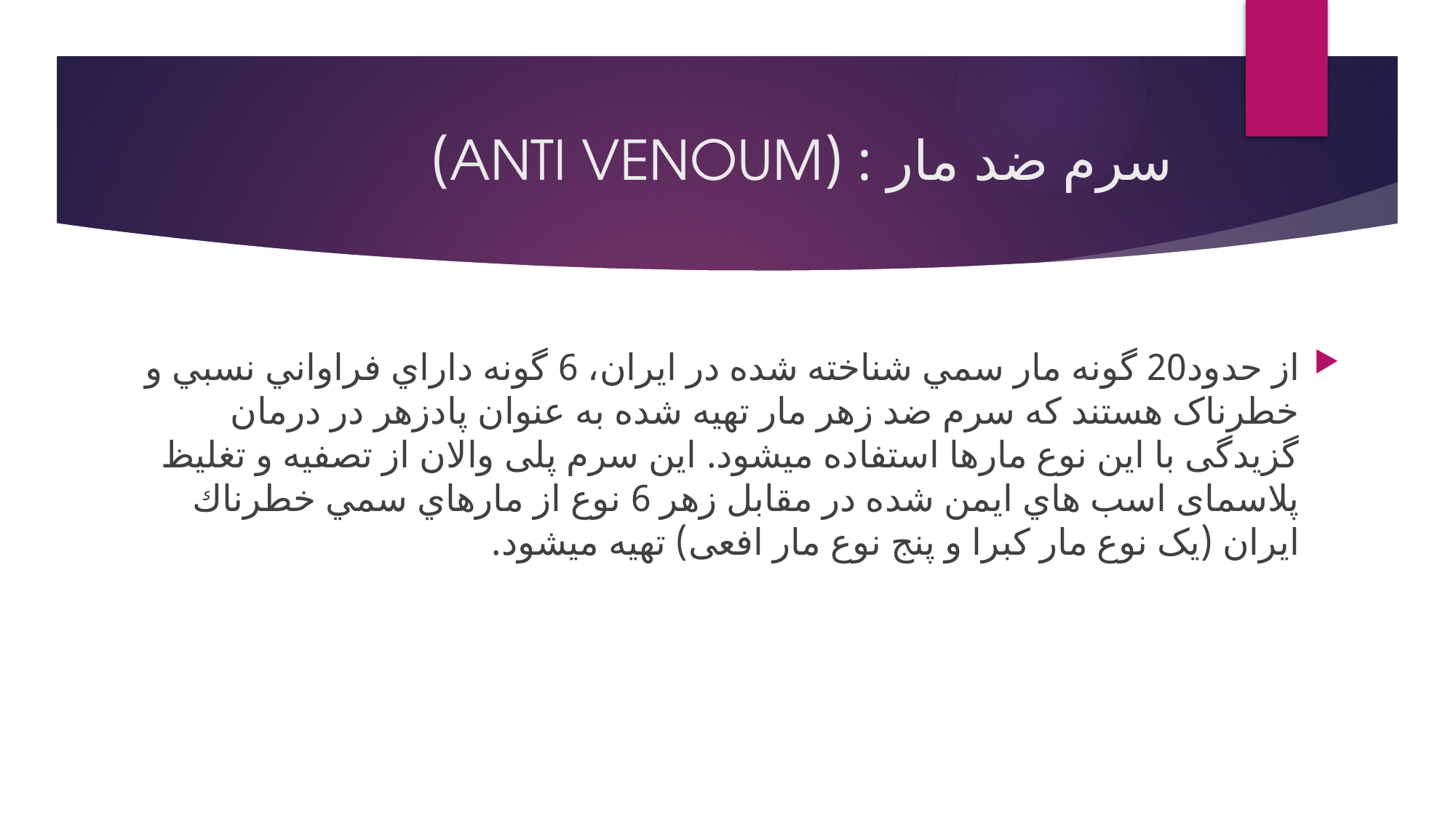

# سرم ضد مار : (ANTI VENOUM)
از حدود20 گونه مار سمي شناخته شده در ايران، 6 گونه داراي فراواني نسبي و خطرناک هستند که سرم ضد زهر مار تهيه شده به عنوان پادزهر در درمان گزیدگی با این نوع مارها استفاده میشود. این سرم پلی والان از تصفیه و تغلیظ پلاسمای اسب هاي ايمن شده در مقابل زهر 6 نوع از مارهاي سمي خطرناك ايران (یک نوع مار کبرا و پنج نوع مار افعی) تهیه میشود.